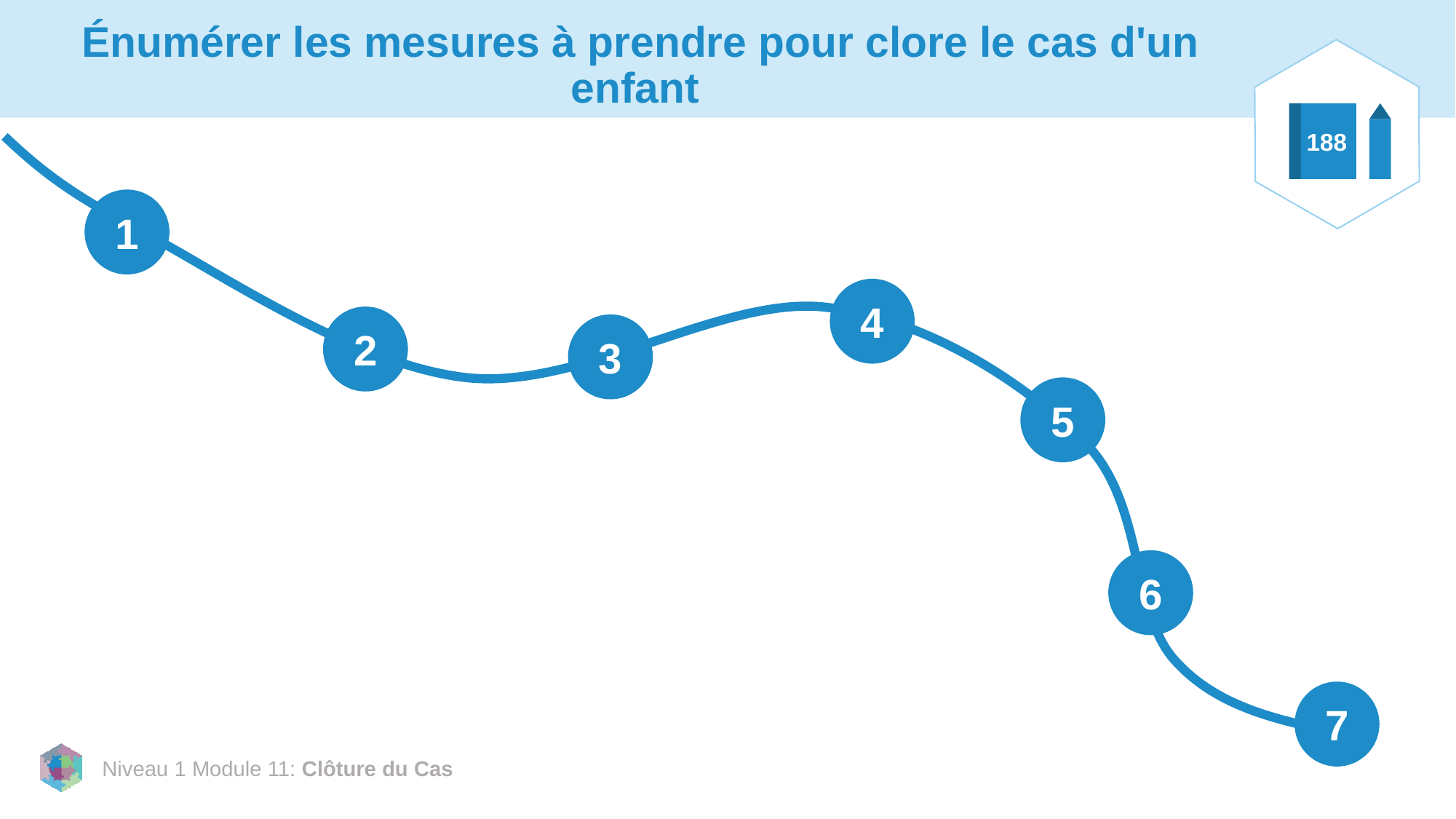

# Énumérer les mesures à prendre pour clore le cas d'un enfant

188

1
4
2
3
5
6
7